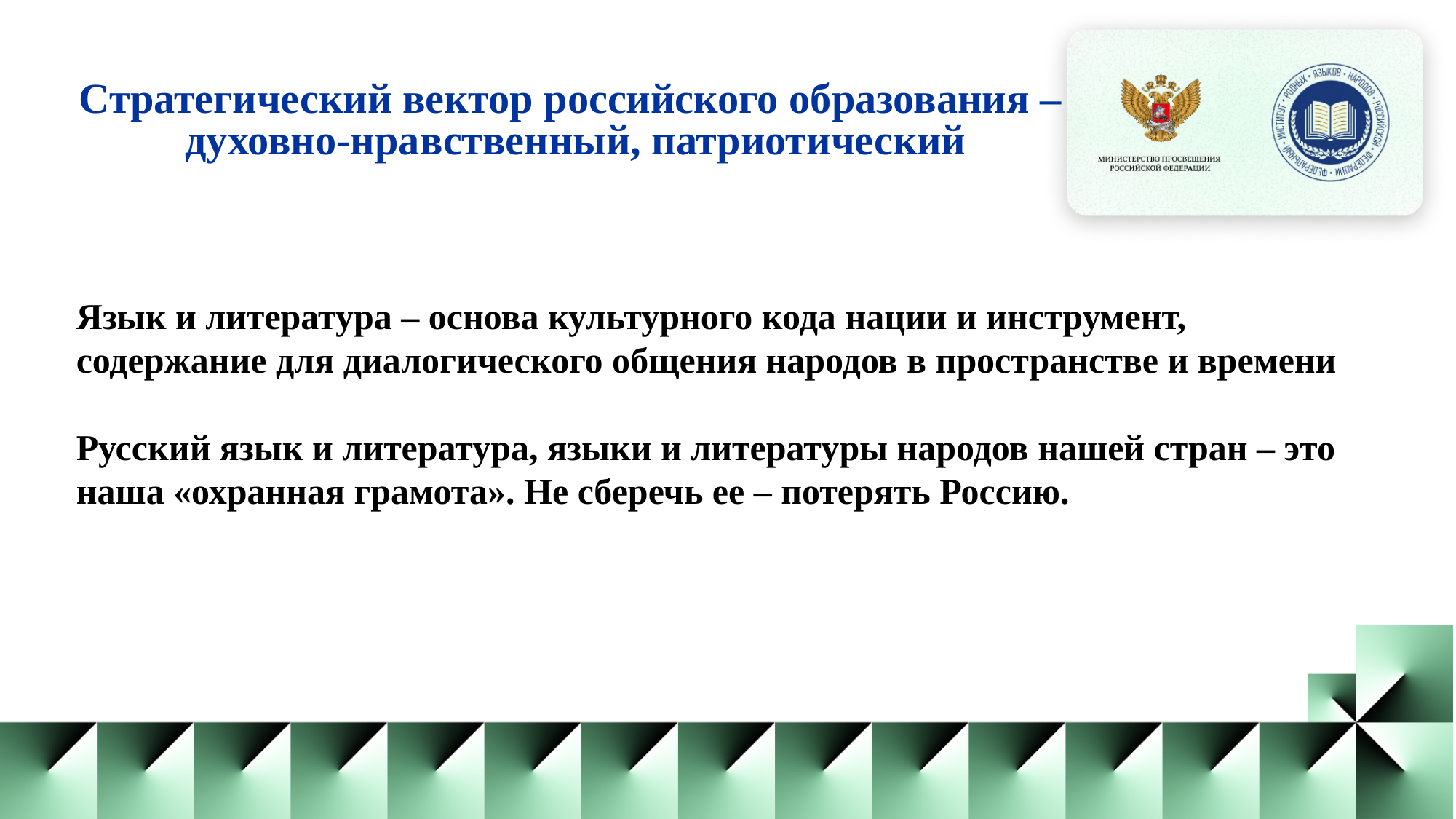

Стратегический вектор российского образования –
духовно-нравственный, патриотический

Язык и литература – основа культурного кода нации и инструмент,
содержание для диалогического общения народов в пространстве и времени

Русский язык и литература, языки и литературы народов нашей стран – это наша «охранная грамота». Не сберечь ее – потерять Россию.